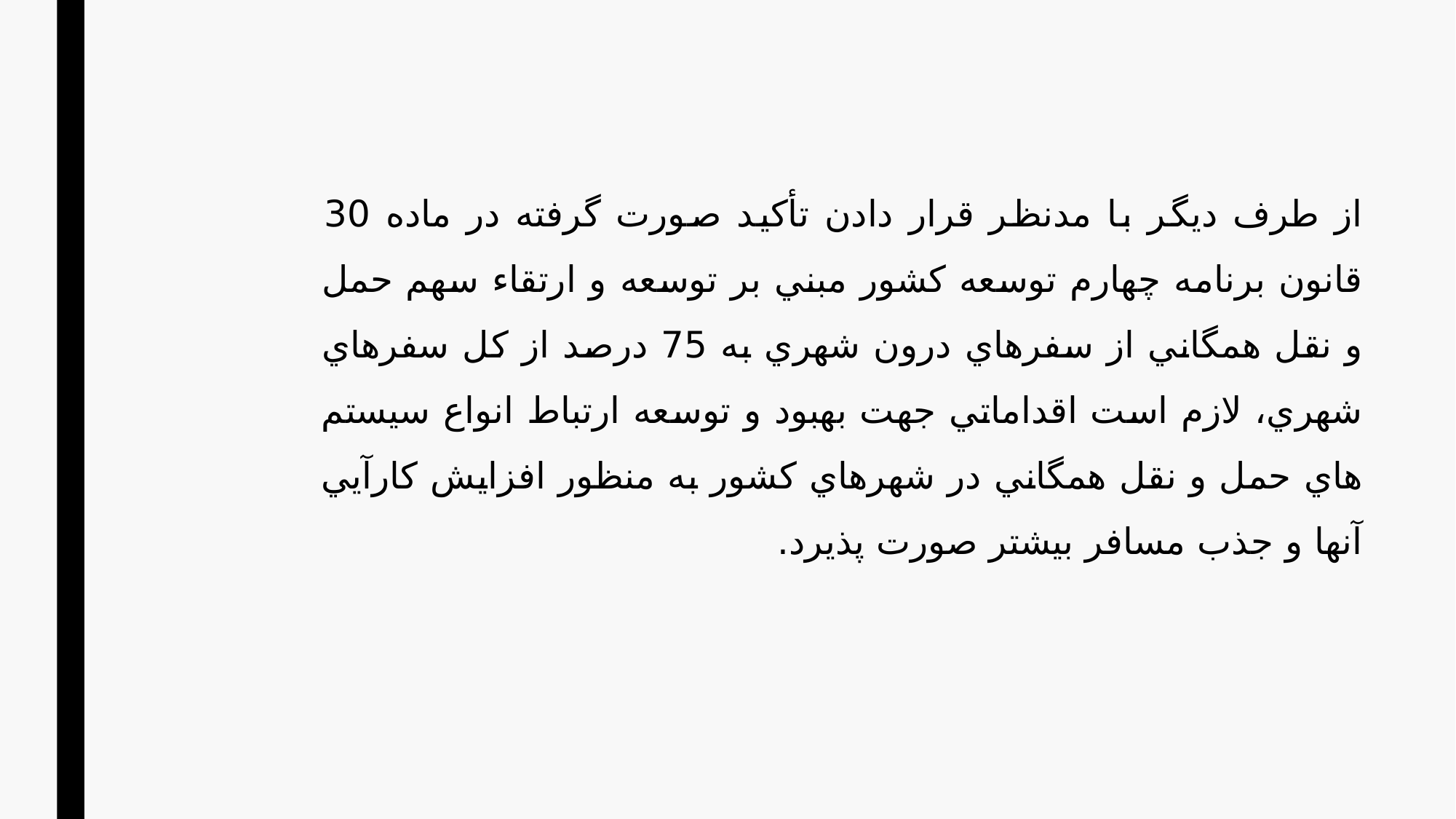

#
از طرف ديگر با مدنظر قرار دادن تأكيد صورت گرفته در ماده 30 قانون برنامه چهارم توسعه كشور مبني بر توسعه و ارتقاء سهم حمل و نقل همگاني از سفرهاي درون شهري به 75 درصد از كل سفرهاي شهري، لازم است اقداماتي جهت بهبود و توسعه ارتباط انواع سيستم هاي حمل و نقل همگاني در شهرهاي كشور به منظور افزايش كارآيي آنها و جذب مسافر بيشتر صورت پذيرد.